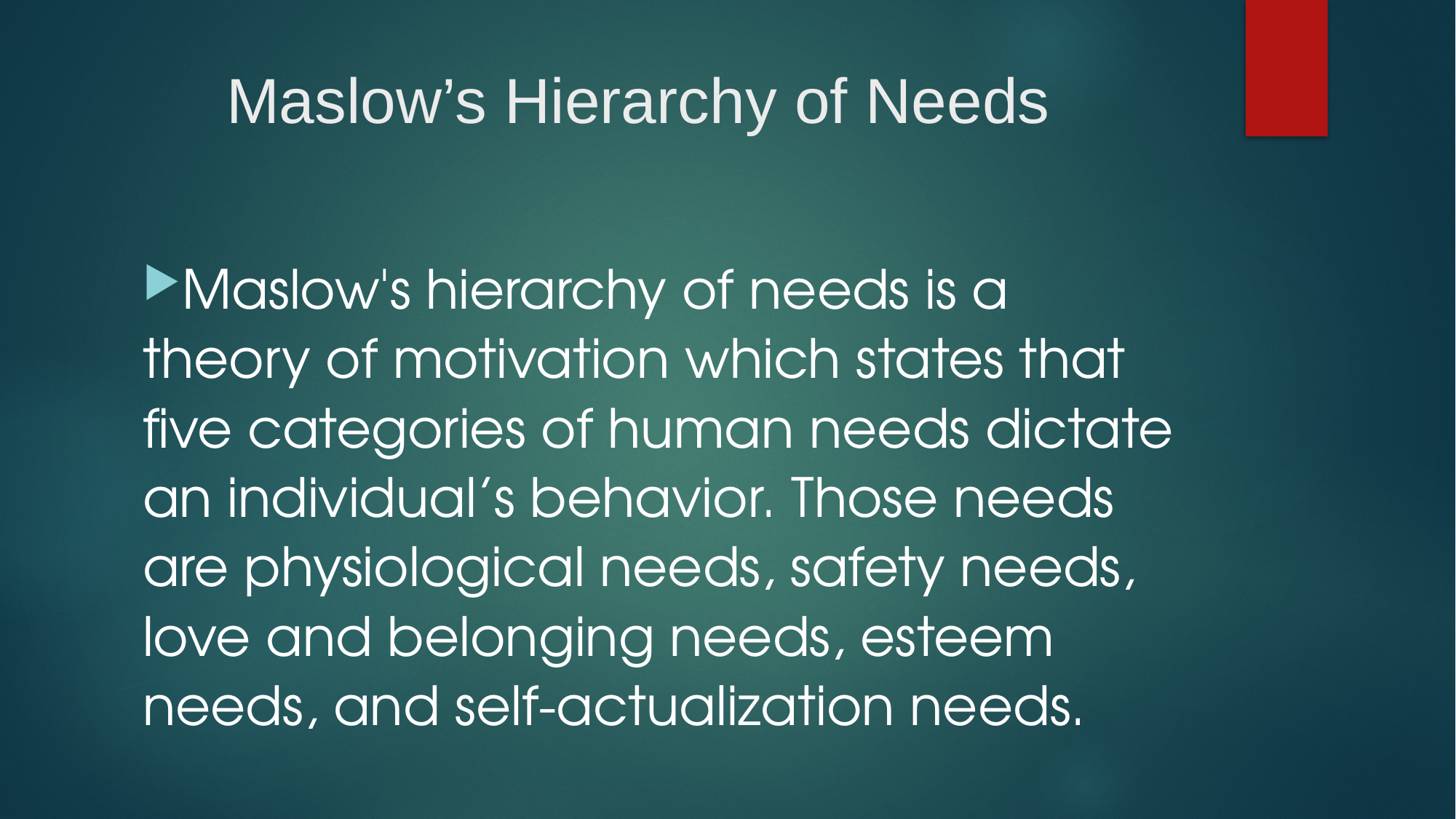

# Maslow’s Hierarchy of Needs
Maslow's hierarchy of needs is a theory of motivation which states that five categories of human needs dictate an individual’s behavior. Those needs are physiological needs, safety needs, love and belonging needs, esteem needs, and self-actualization needs.